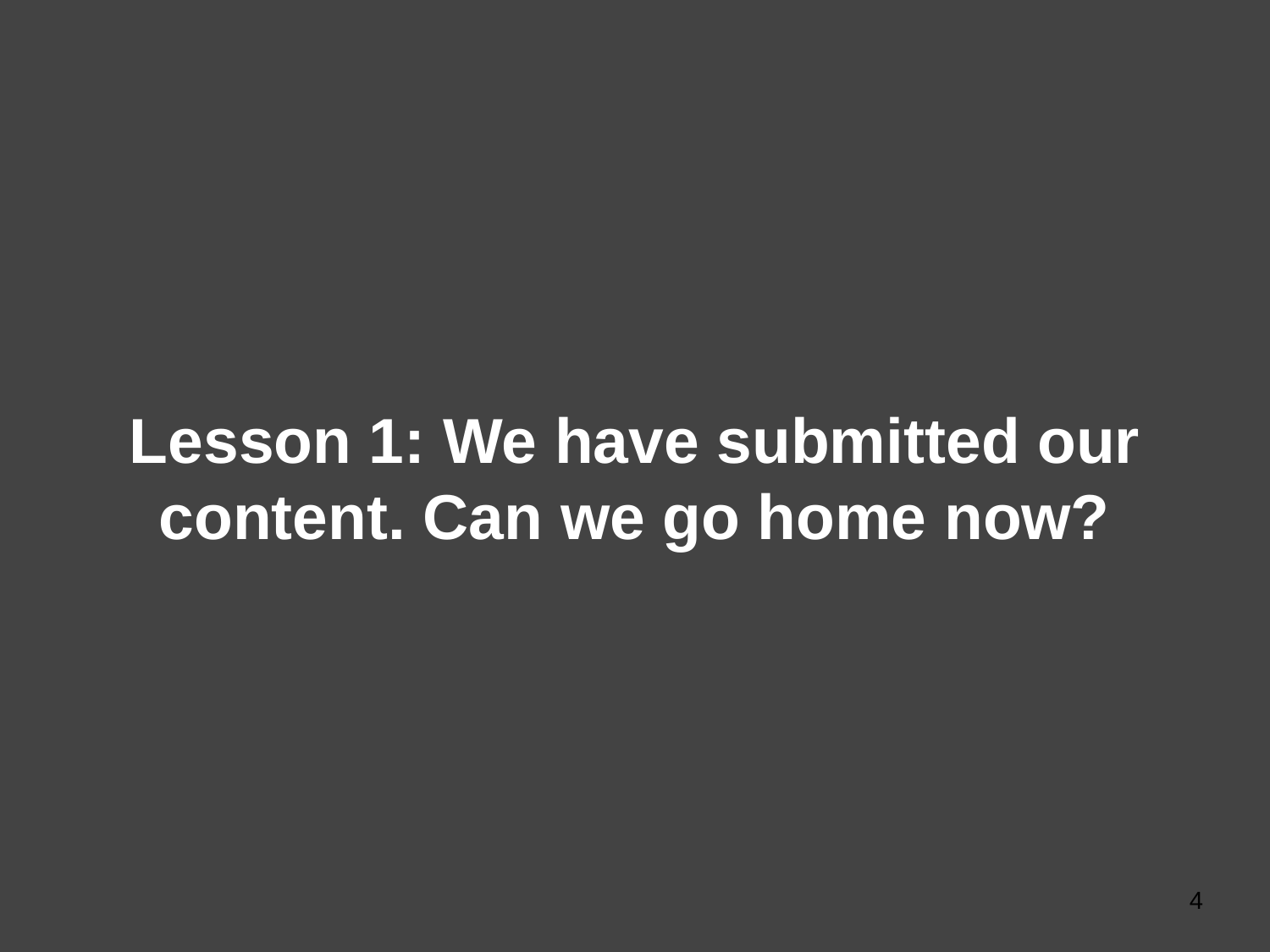

# Lesson 1: We have submitted our content. Can we go home now?
4